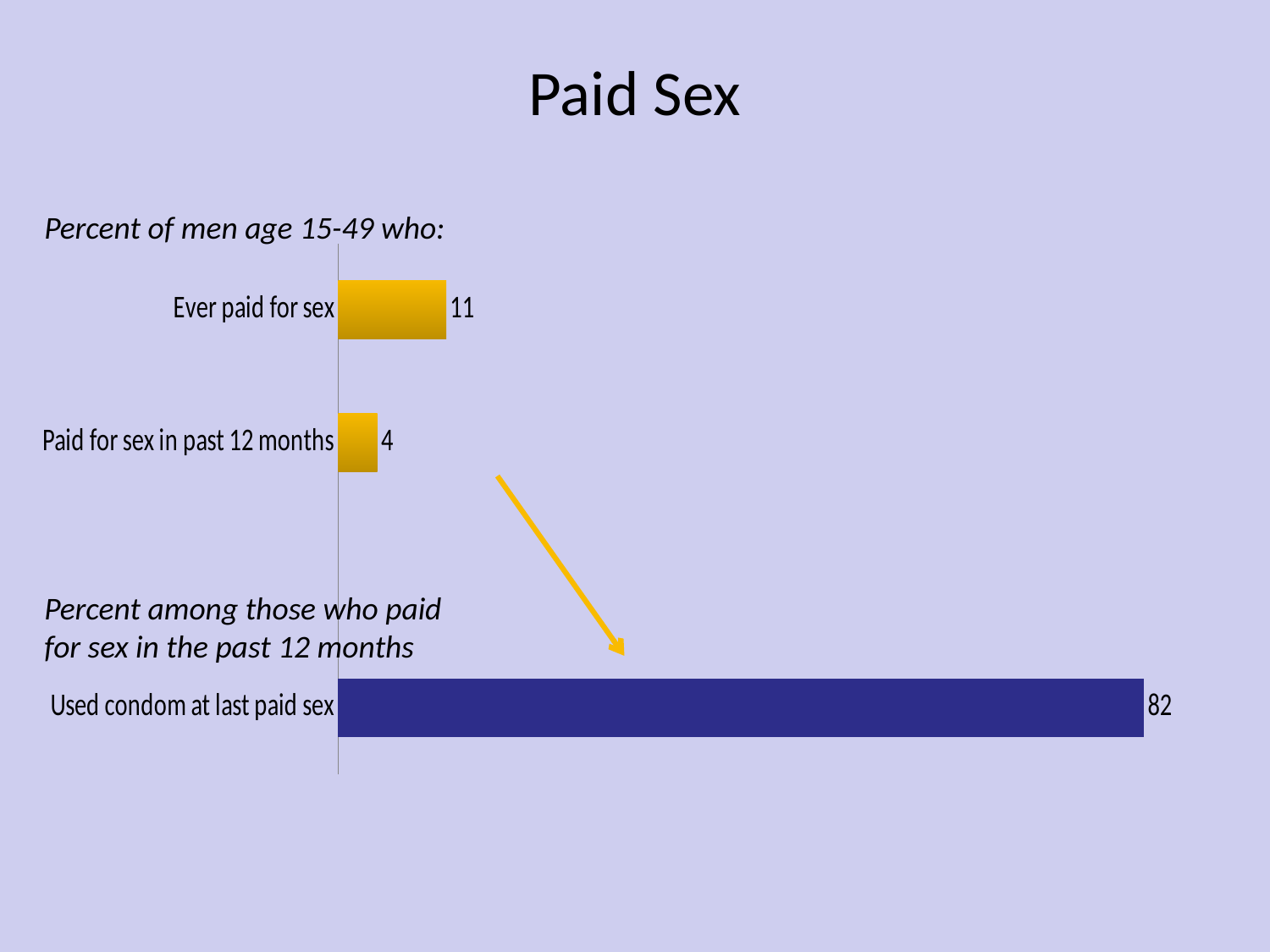

# Paid Sex

### Chart

| Category |  |
|---|---|
| Used condom at last paid sex | 82.0 |
|  | None |
| Paid for sex in past 12 months | 4.0 |
| Ever paid for sex | 11.0 |
Percent of men age 15-49 who:
Percent among those who paid for sex in the past 12 months